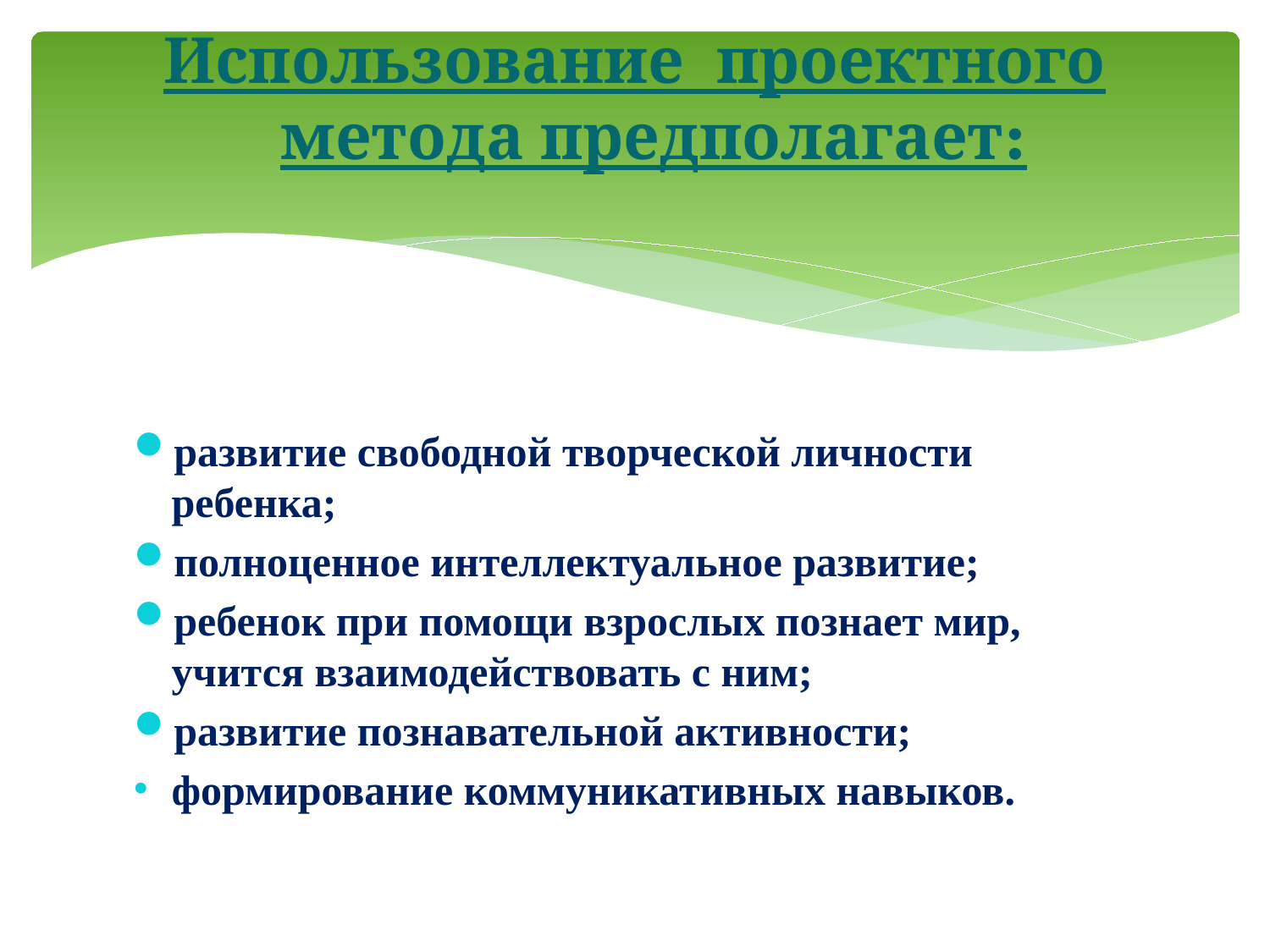

# Использование  проектного метода предполагает:

развитие свободной творческой личности ребенка;
полноценное интеллектуальное развитие;
ребенок при помощи взрослых познает мир, учится взаимодействовать с ним;
развитие познавательной активности;
формирование коммуникативных навыков.